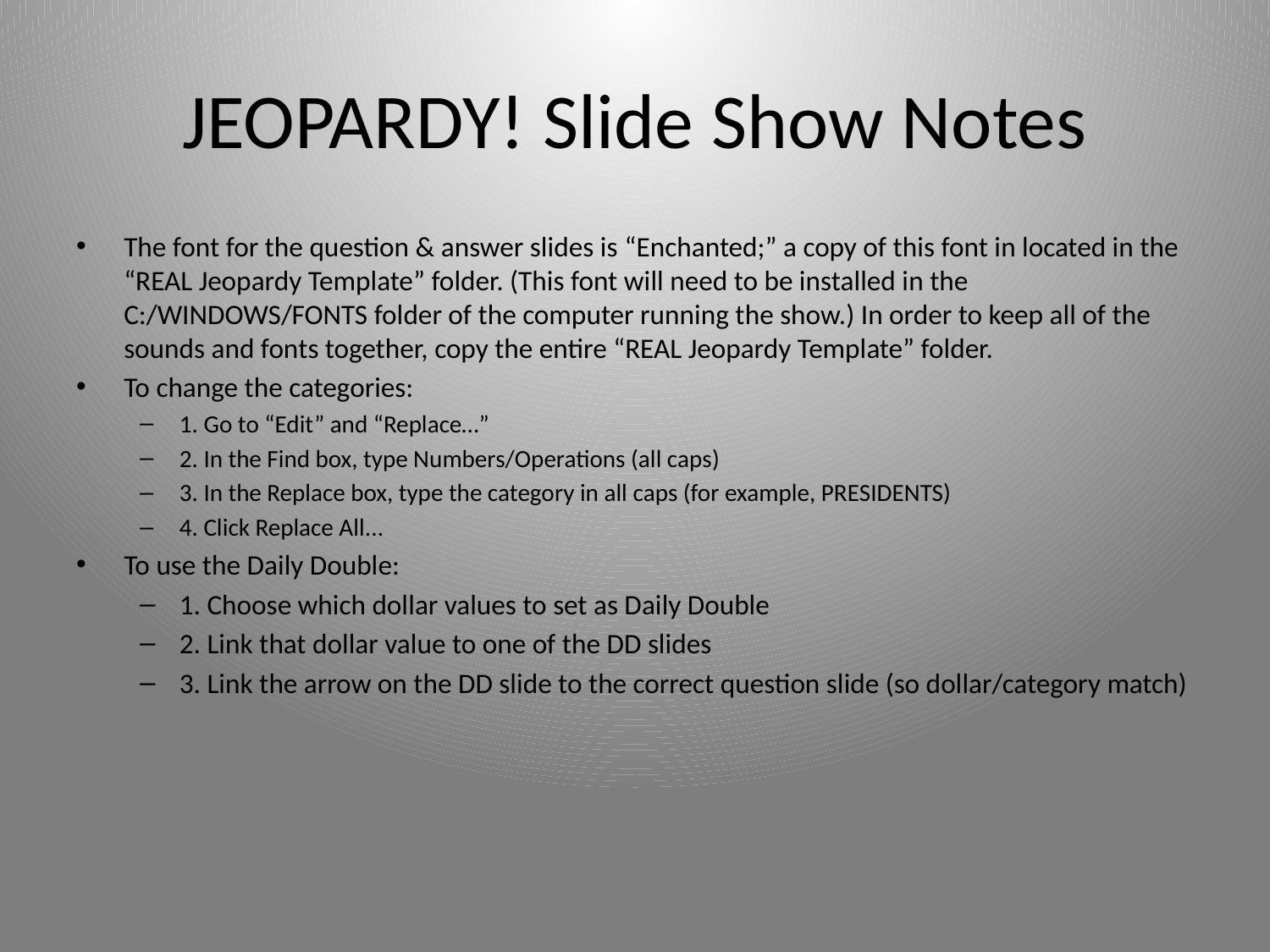

# JEOPARDY! Slide Show Notes
The font for the question & answer slides is “Enchanted;” a copy of this font in located in the “REAL Jeopardy Template” folder. (This font will need to be installed in the C:/WINDOWS/FONTS folder of the computer running the show.) In order to keep all of the sounds and fonts together, copy the entire “REAL Jeopardy Template” folder.
To change the categories:
1. Go to “Edit” and “Replace…”
2. In the Find box, type Numbers/Operations (all caps)
3. In the Replace box, type the category in all caps (for example, PRESIDENTS)
4. Click Replace All...
To use the Daily Double:
1. Choose which dollar values to set as Daily Double
2. Link that dollar value to one of the DD slides
3. Link the arrow on the DD slide to the correct question slide (so dollar/category match)